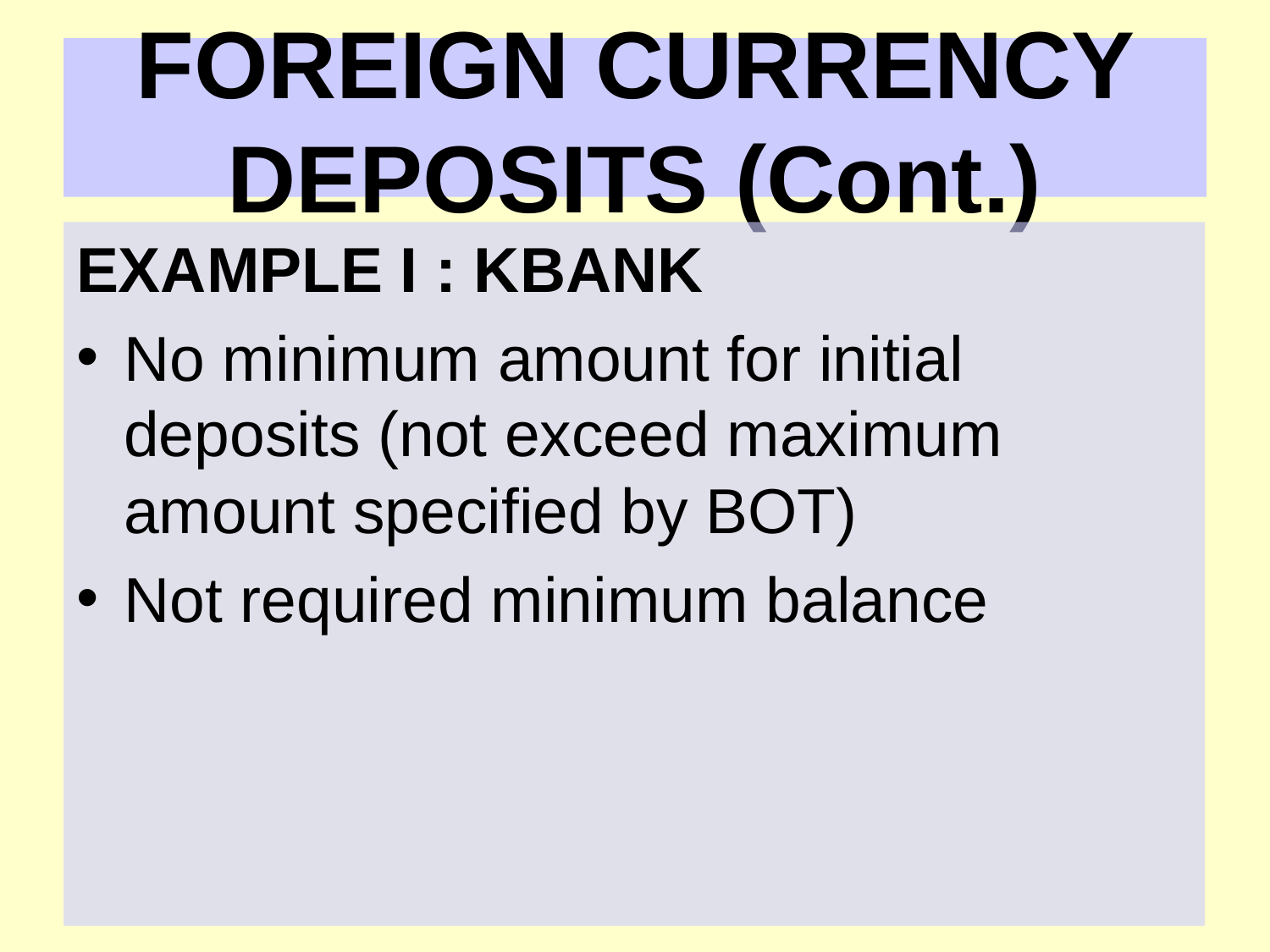

# FOREIGN CURRENCY DEPOSITS (Cont.)
EXAMPLE I : KBANK
No minimum amount for initial deposits (not exceed maximum amount specified by BOT)
Not required minimum balance